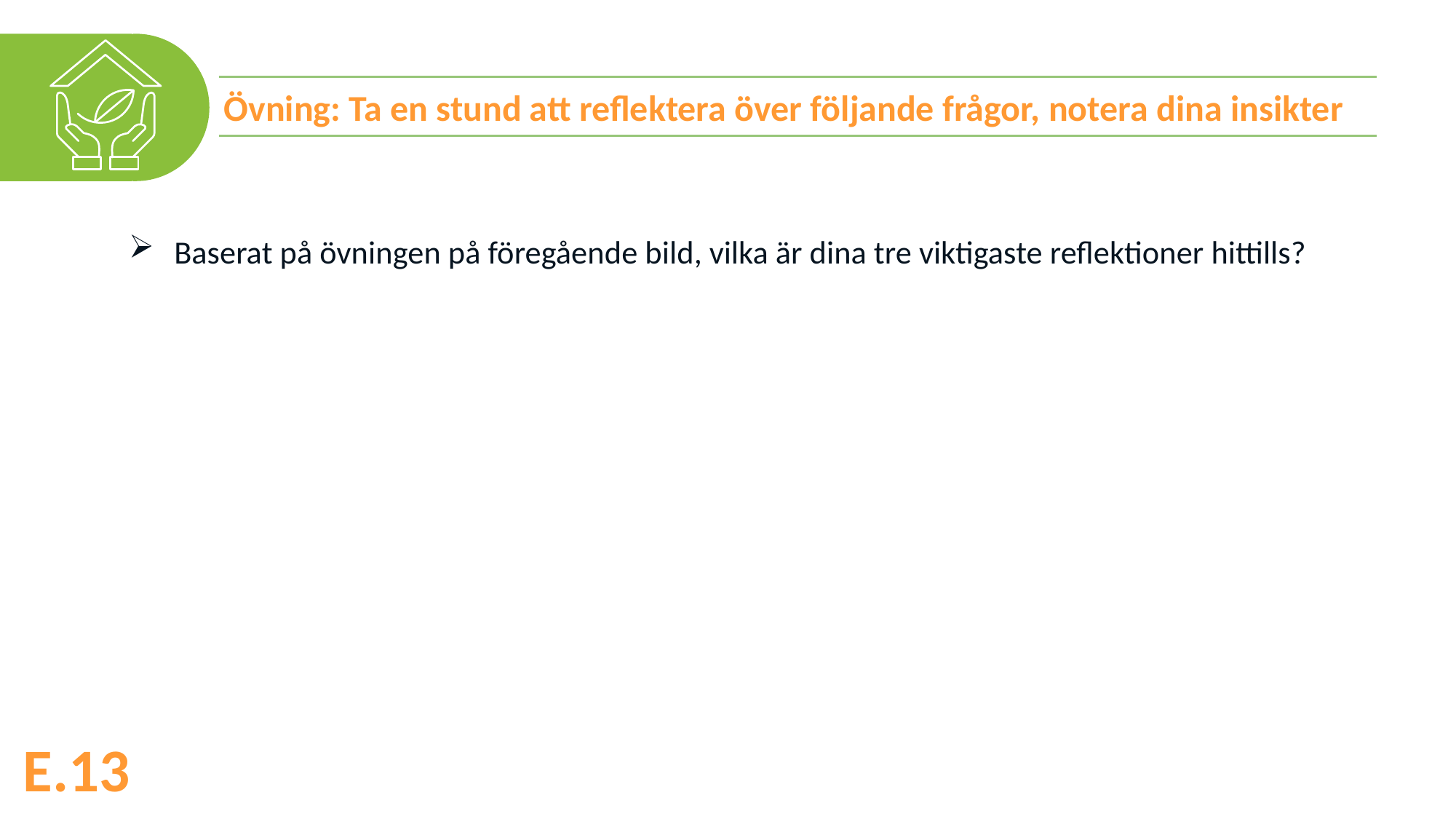

Övning: Ta en stund att reflektera över följande frågor, notera dina insikter

Baserat på övningen på föregående bild, vilka är dina tre viktigaste reflektioner hittills?

E.13